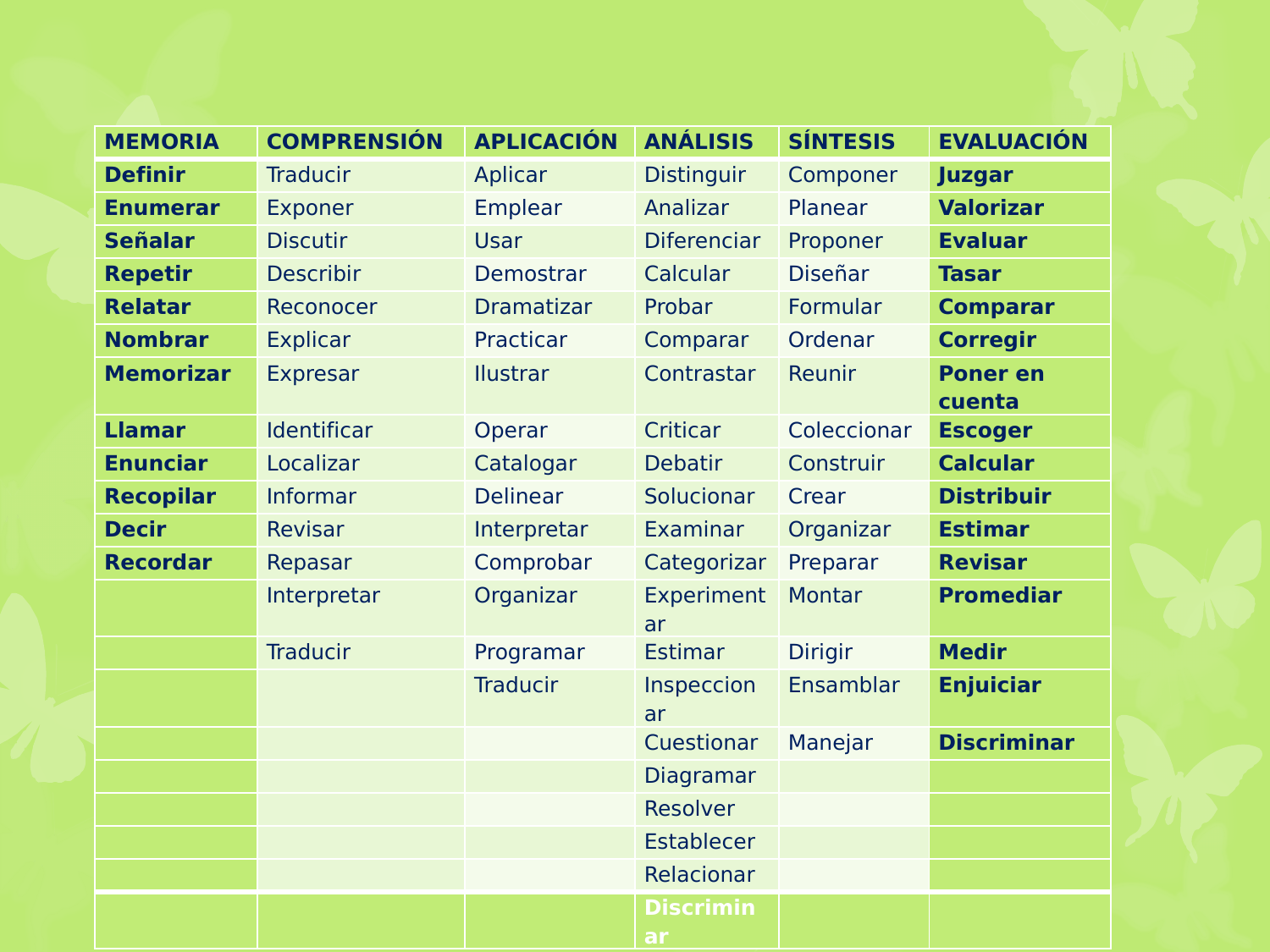

| MEMORIA | COMPRENSIÓN | APLICACIÓN | ANÁLISIS | SÍNTESIS | EVALUACIÓN |
| --- | --- | --- | --- | --- | --- |
| Definir | Traducir | Aplicar | Distinguir | Componer | Juzgar |
| Enumerar | Exponer | Emplear | Analizar | Planear | Valorizar |
| Señalar | Discutir | Usar | Diferenciar | Proponer | Evaluar |
| Repetir | Describir | Demostrar | Calcular | Diseñar | Tasar |
| Relatar | Reconocer | Dramatizar | Probar | Formular | Comparar |
| Nombrar | Explicar | Practicar | Comparar | Ordenar | Corregir |
| Memorizar | Expresar | Ilustrar | Contrastar | Reunir | Poner en cuenta |
| Llamar | Identificar | Operar | Criticar | Coleccionar | Escoger |
| Enunciar | Localizar | Catalogar | Debatir | Construir | Calcular |
| Recopilar | Informar | Delinear | Solucionar | Crear | Distribuir |
| Decir | Revisar | Interpretar | Examinar | Organizar | Estimar |
| Recordar | Repasar | Comprobar | Categorizar | Preparar | Revisar |
|  | Interpretar | Organizar | Experimentar | Montar | Promediar |
|  | Traducir | Programar | Estimar | Dirigir | Medir |
|  |  | Traducir | Inspeccionar | Ensamblar | Enjuiciar |
|  |  |  | Cuestionar | Manejar | Discriminar |
|  |  |  | Diagramar |  |  |
|  |  |  | Resolver |  |  |
|  |  |  | Establecer |  |  |
|  |  |  | Relacionar |  |  |
|  |  |  | Discriminar |  |  |